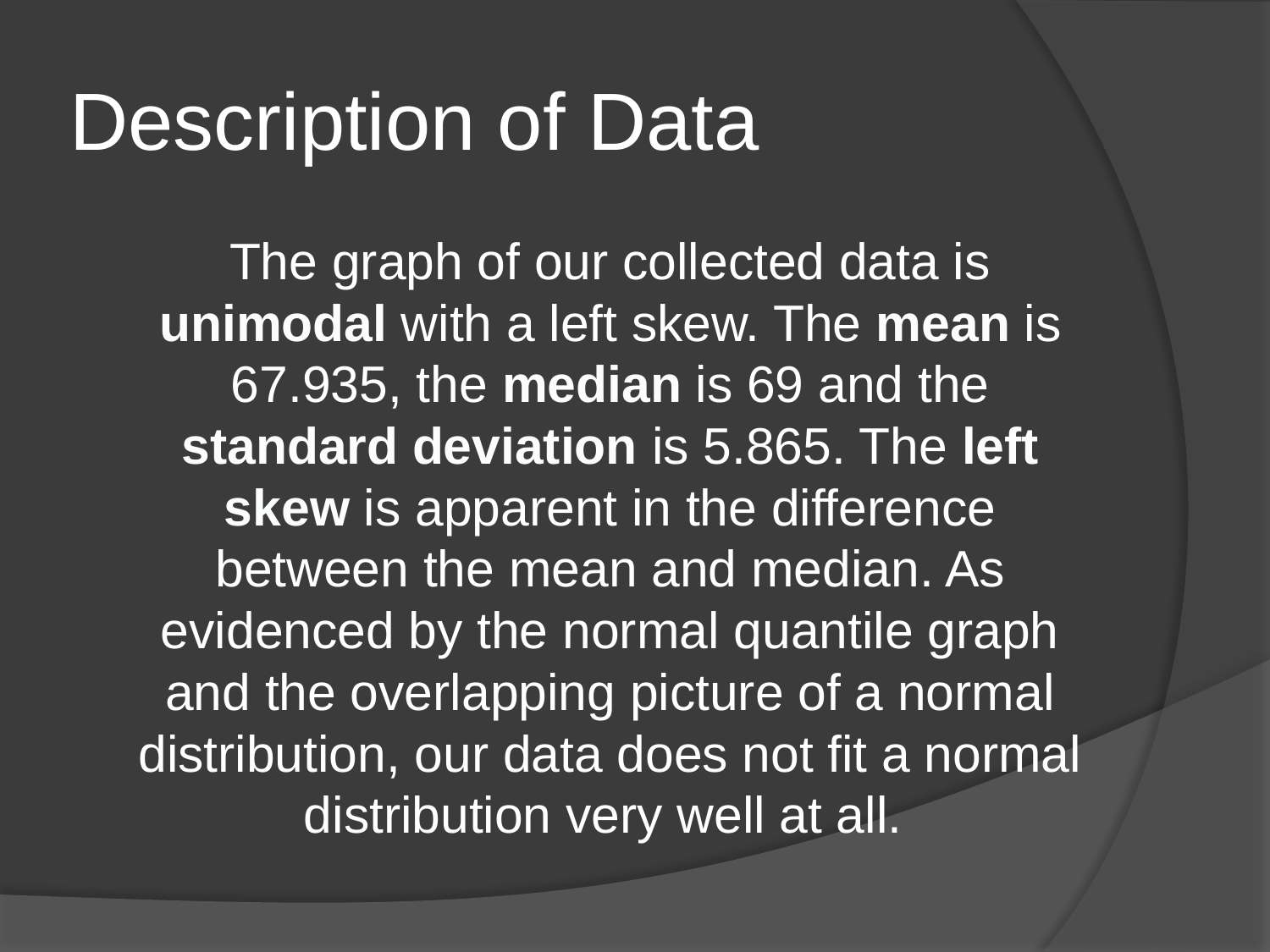

# Description of Data
		The graph of our collected data is unimodal with a left skew. The mean is 67.935, the median is 69 and the standard deviation is 5.865. The left skew is apparent in the difference between the mean and median. As evidenced by the normal quantile graph and the overlapping picture of a normal distribution, our data does not fit a normal distribution very well at all.